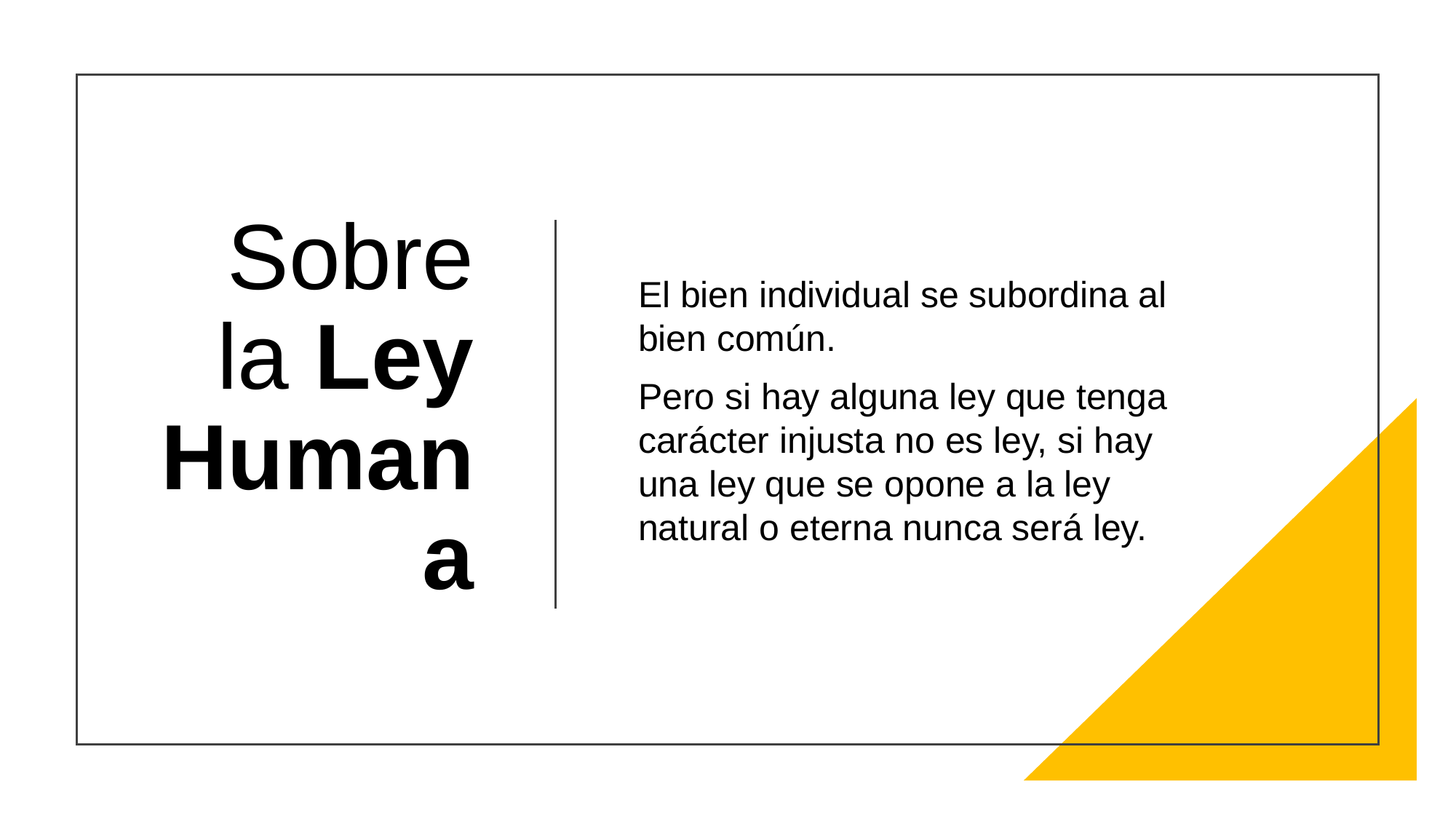

# Sobre la Ley Humana
El bien individual se subordina al bien común.
Pero si hay alguna ley que tenga carácter injusta no es ley, si hay una ley que se opone a la ley natural o eterna nunca será ley.